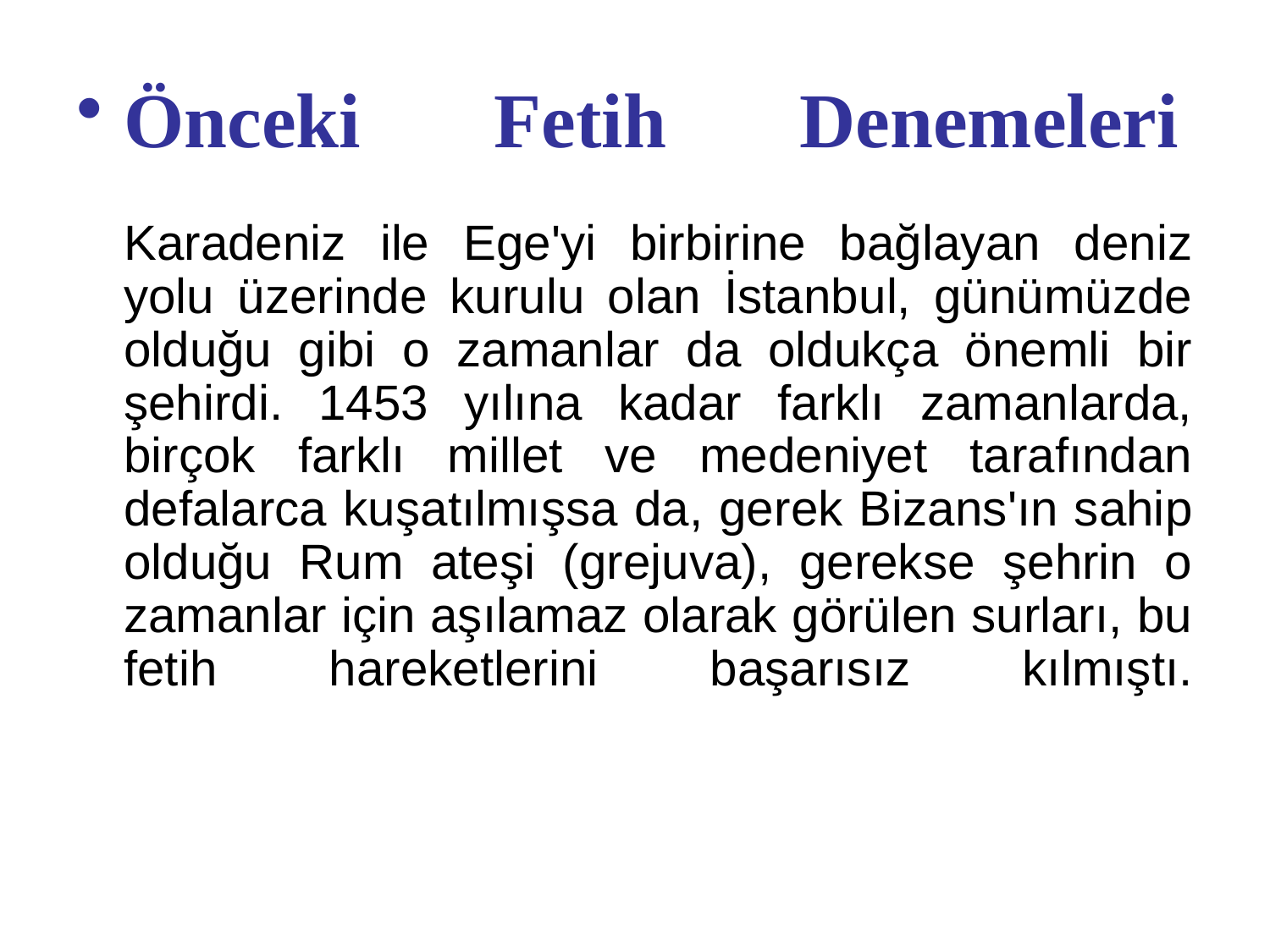

Önceki Fetih Denemeleri 
Karadeniz ile Ege'yi birbirine bağlayan deniz yolu üzerinde kurulu olan İstanbul, günümüzde olduğu gibi o zamanlar da oldukça önemli bir şehirdi. 1453 yılına kadar farklı zamanlarda, birçok farklı millet ve medeniyet tarafından defalarca kuşatılmışsa da, gerek Bizans'ın sahip olduğu Rum ateşi (grejuva), gerekse şehrin o zamanlar için aşılamaz olarak görülen surları, bu fetih hareketlerini başarısız kılmıştı.